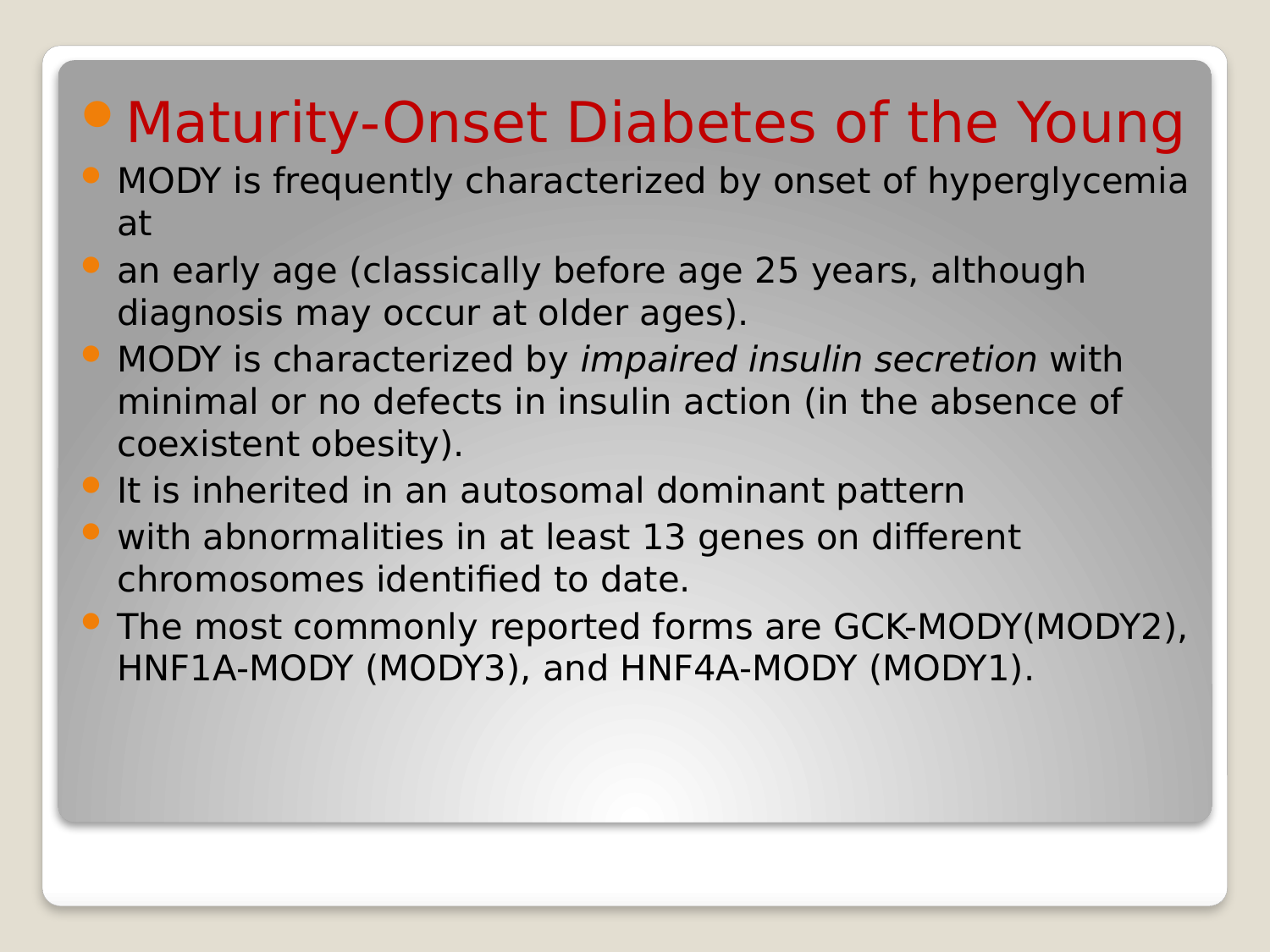

Maturity-Onset Diabetes of the Young
MODY is frequently characterized by onset of hyperglycemia at
an early age (classically before age 25 years, although diagnosis may occur at older ages).
MODY is characterized by impaired insulin secretion with minimal or no defects in insulin action (in the absence of coexistent obesity).
It is inherited in an autosomal dominant pattern
with abnormalities in at least 13 genes on different chromosomes identified to date.
The most commonly reported forms are GCK-MODY(MODY2), HNF1A-MODY (MODY3), and HNF4A-MODY (MODY1).